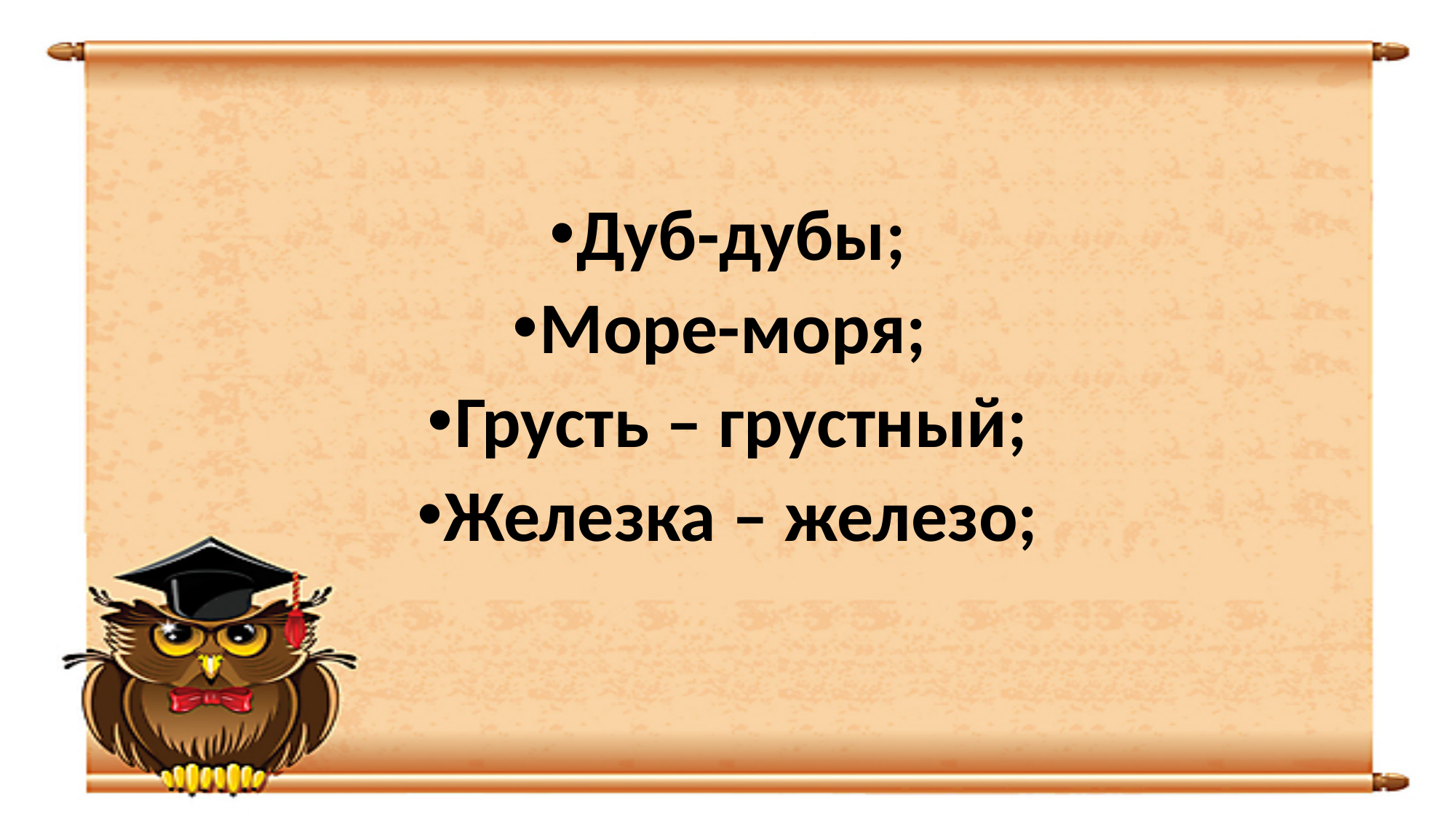

#
Дуб-дубы;
Море-моря;
Грусть – грустный;
Железка – железо;